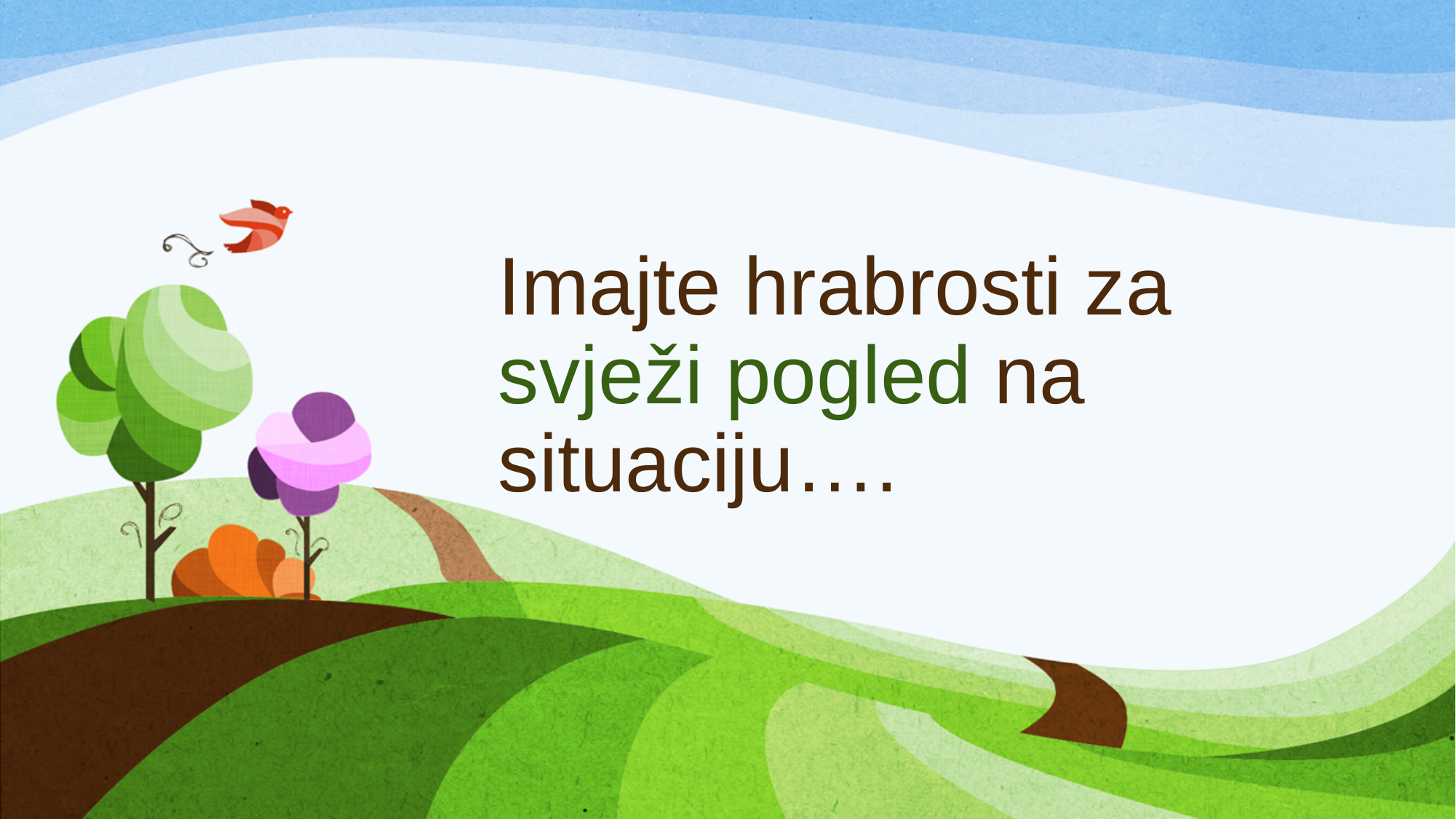

# Imajte hrabrosti za svježi pogled na situaciju….